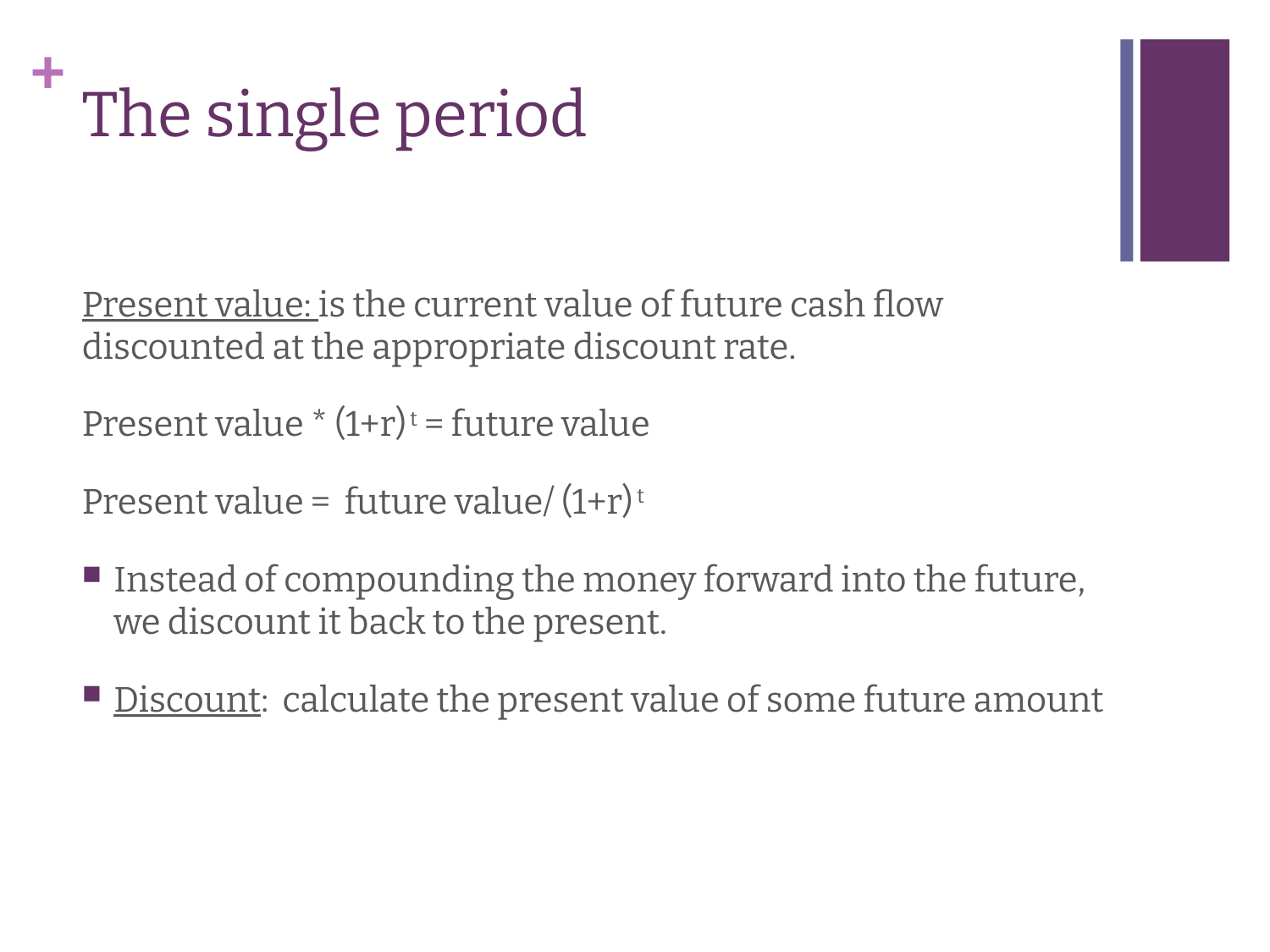

# The single period
Present value: is the current value of future cash flow discounted at the appropriate discount rate.
Present value * (1+r) t = future value
Present value =  future value/ (1+r) t
Instead of compounding the money forward into the future, we discount it back to the present.
Discount:  calculate the present value of some future amount